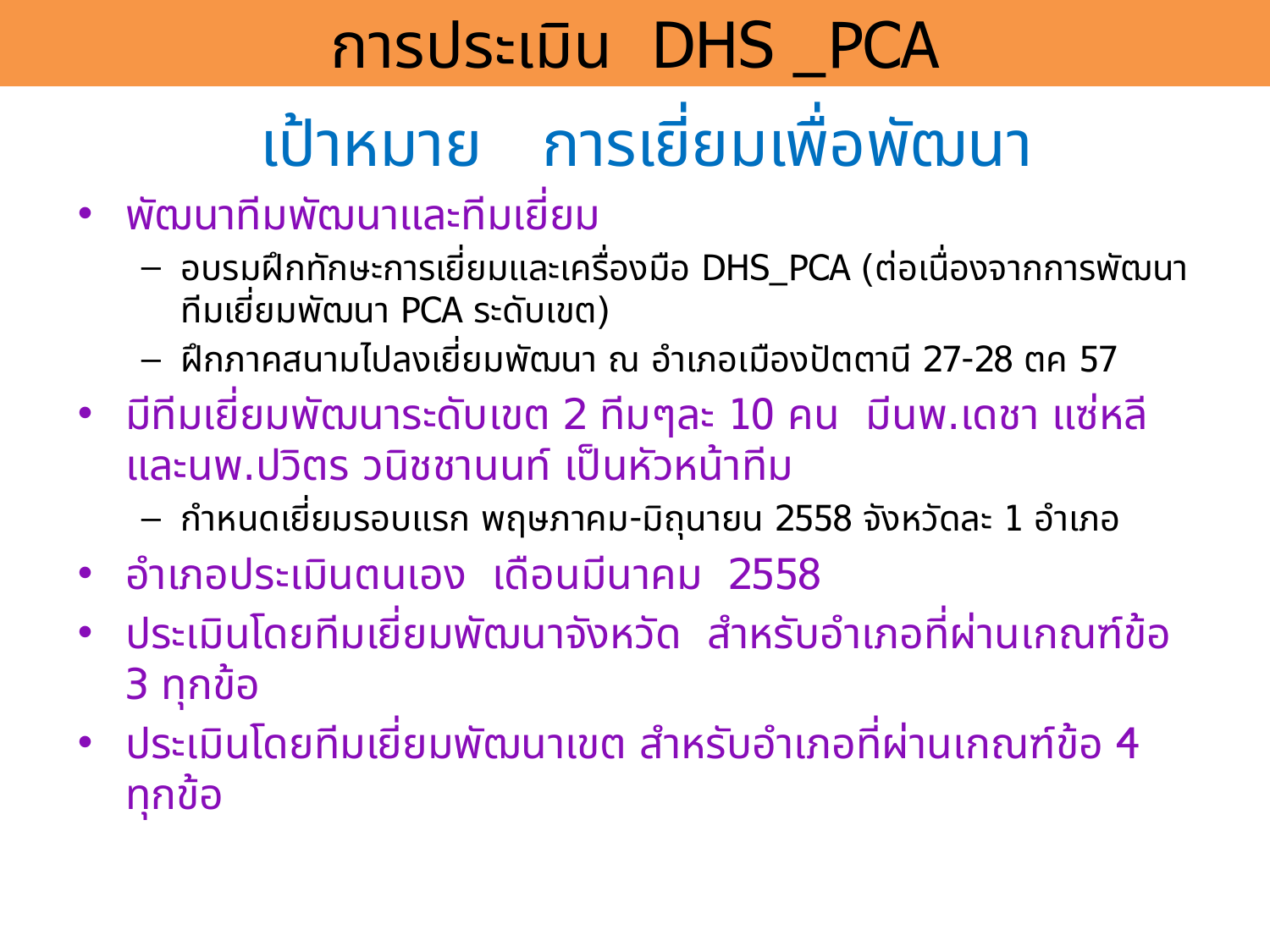

# การประเมิน  DHS _PCA
  เป้าหมาย   การเยี่ยมเพื่อพัฒนา
พัฒนาทีมพัฒนาและทีมเยี่ยม
อบรมฝึกทักษะการเยี่ยมและเครื่องมือ DHS_PCA (ต่อเนื่องจากการพัฒนาทีมเยี่ยมพัฒนา PCA ระดับเขต)
ฝึกภาคสนามไปลงเยี่ยมพัฒนา ณ อำเภอเมืองปัตตานี 27-28 ตค 57
มีทีมเยี่ยมพัฒนาระดับเขต 2 ทีมๆละ 10 คน  มีนพ.เดชา แซ่หลีและนพ.ปวิตร วนิชชานนท์ เป็นหัวหน้าทีม
กำหนดเยี่ยมรอบแรก พฤษภาคม-มิถุนายน 2558 จังหวัดละ 1 อำเภอ
อำเภอประเมินตนเอง  เดือนมีนาคม  2558
ประเมินโดยทีมเยี่ยมพัฒนาจังหวัด  สำหรับอำเภอที่ผ่านเกณฑ์ข้อ 3 ทุกข้อ
ประเมินโดยทีมเยี่ยมพัฒนาเขต สำหรับอำเภอที่ผ่านเกณฑ์ข้อ 4 ทุกข้อ